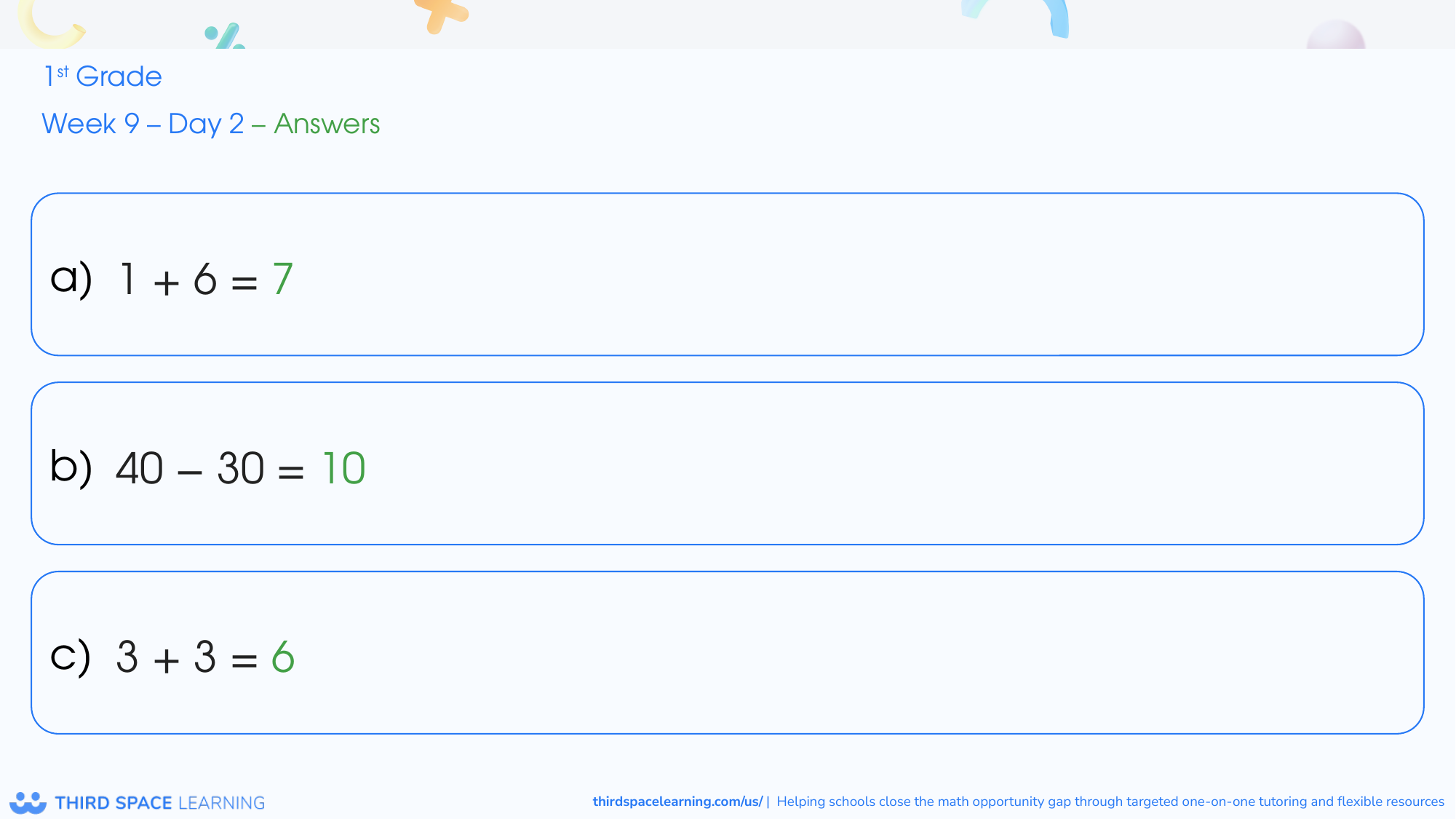

1st Grade
Week 9 – Day 2 – Answers
1 + 6 = 7
40 − 30 = 10
3 + 3 = 6